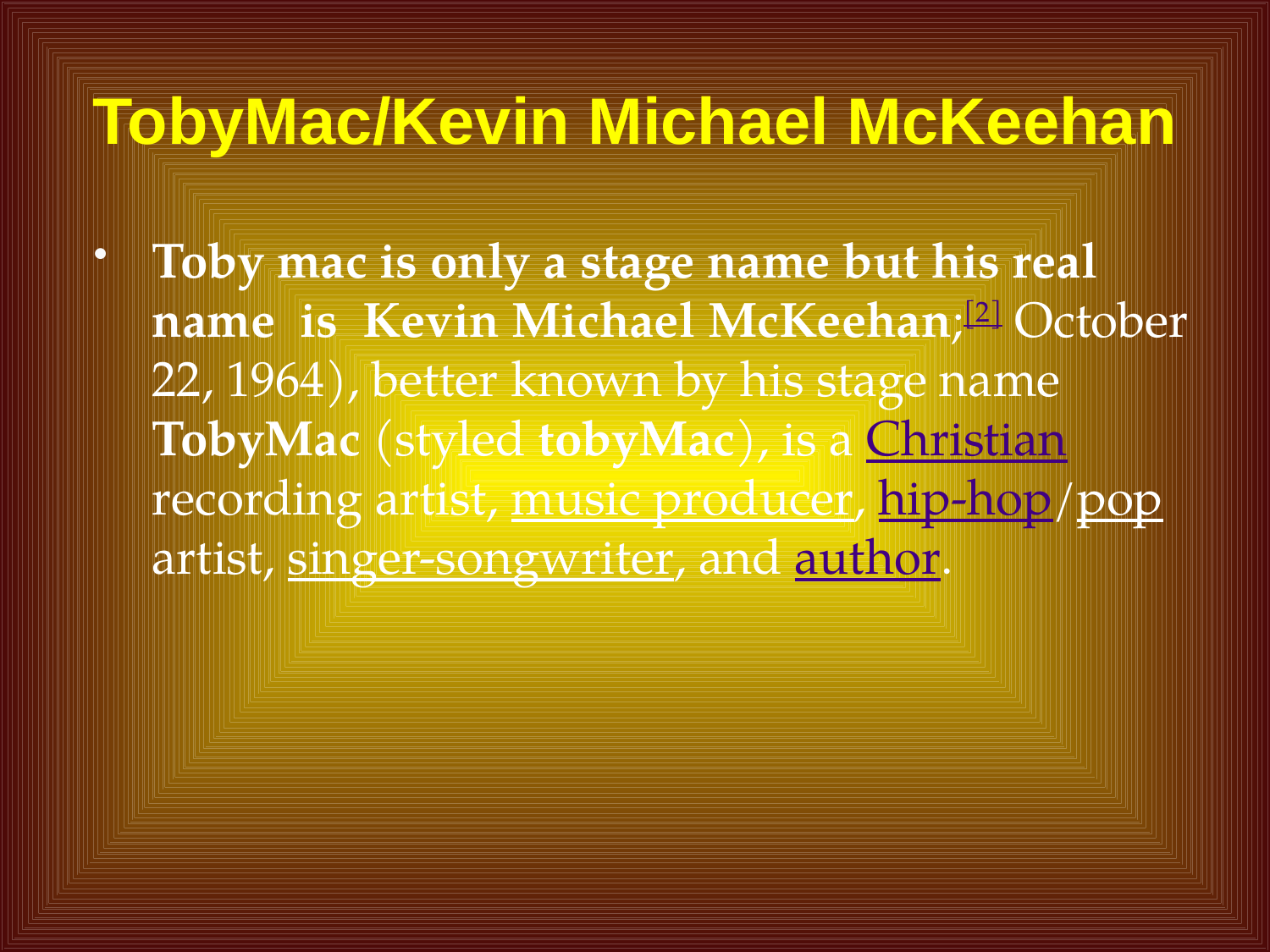

# TobyMac/Kevin Michael McKeehan
Toby mac is only a stage name but his real name  is  Kevin Michael McKeehan;[2] October 22, 1964), better known by his stage name TobyMac (styled tobyMac), is a Christian recording artist, music producer, hip-hop/pop artist, singer-songwriter, and author.